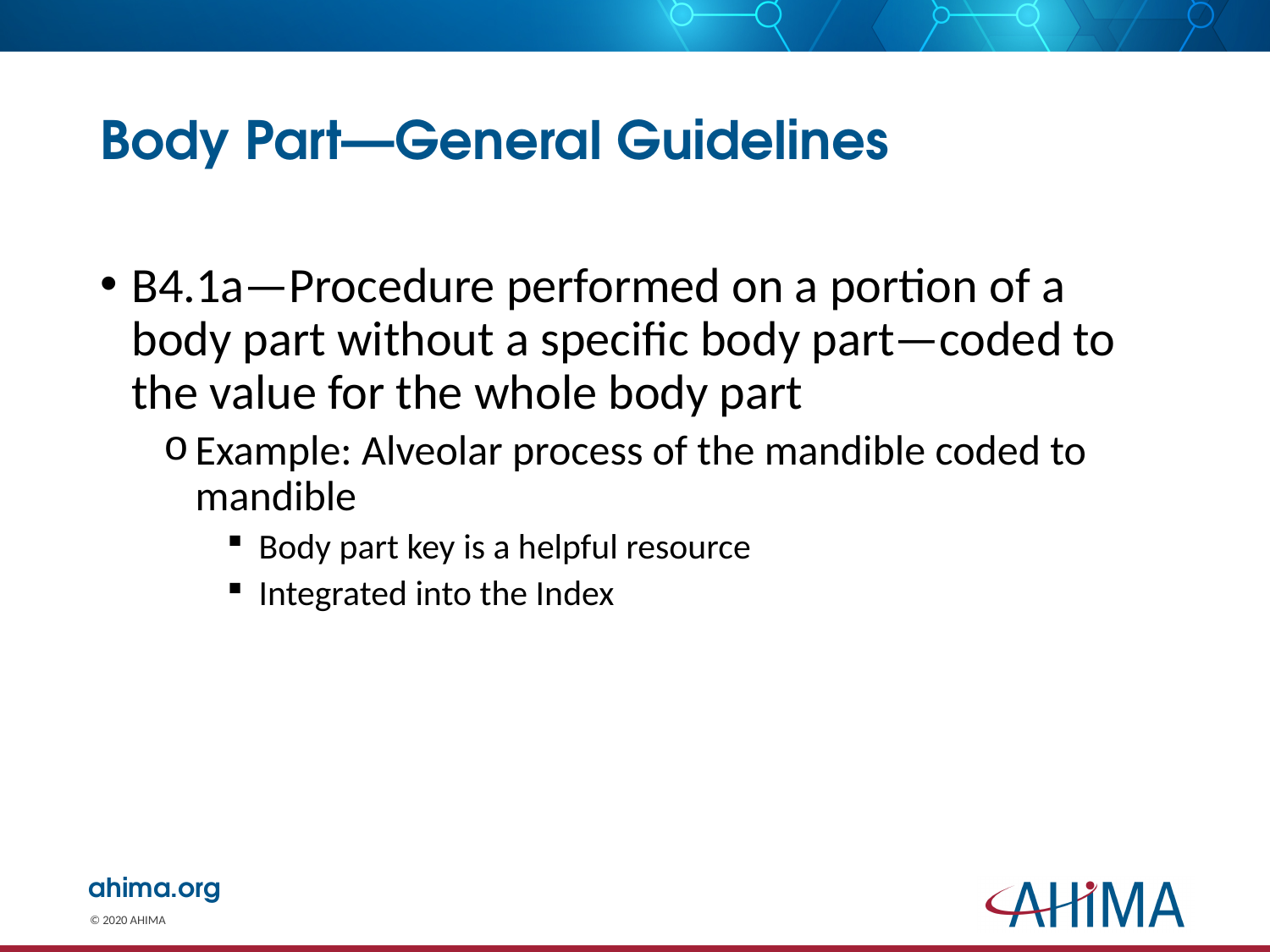

# Body Part—General Guidelines
B4.1a—Procedure performed on a portion of a body part without a specific body part—coded to the value for the whole body part
Example: Alveolar process of the mandible coded to mandible
Body part key is a helpful resource
Integrated into the Index